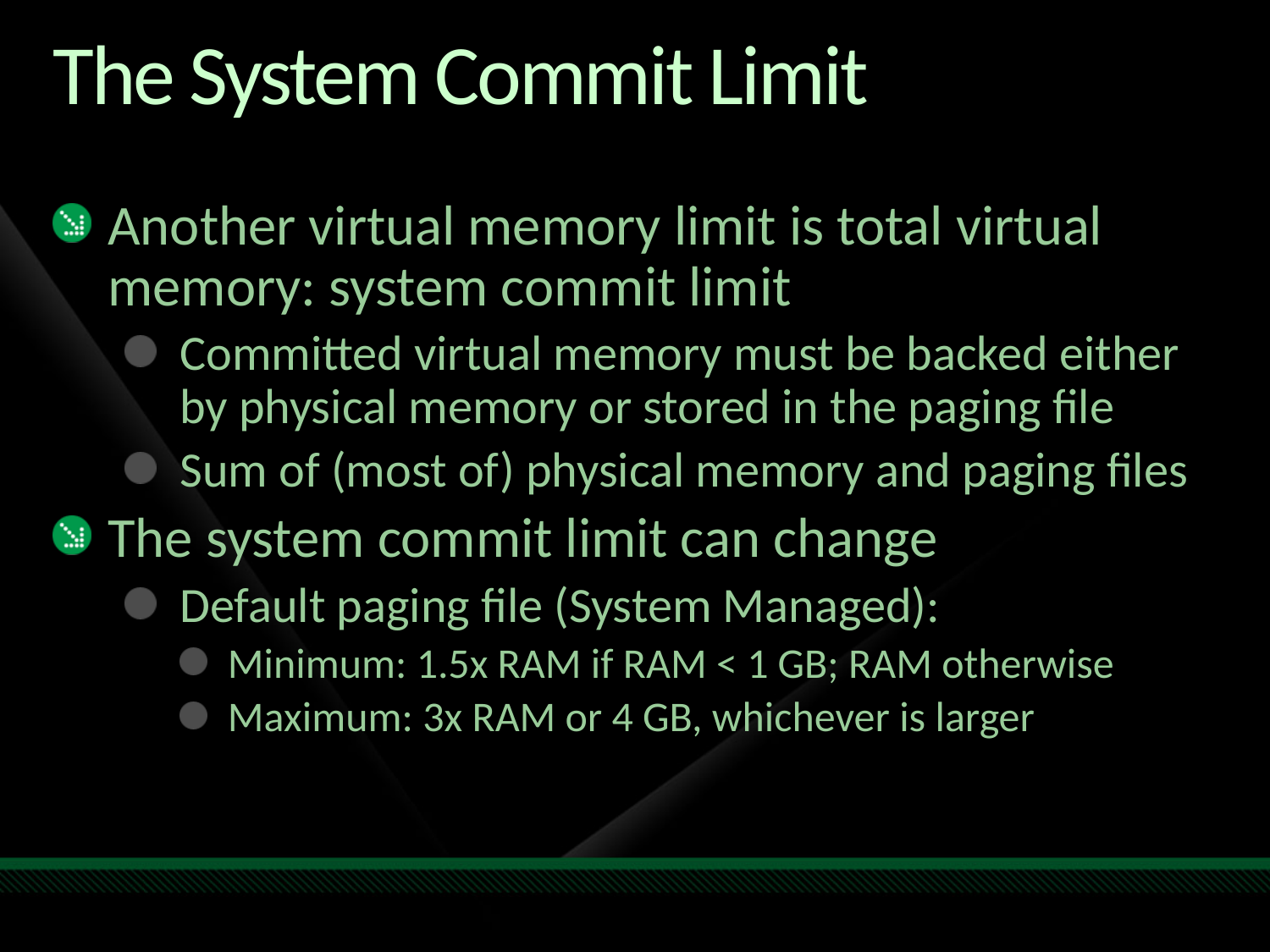

# The System Commit Limit
Another virtual memory limit is total virtual memory: system commit limit
Committed virtual memory must be backed either by physical memory or stored in the paging file
Sum of (most of) physical memory and paging files
The system commit limit can change
Default paging file (System Managed):
Minimum: 1.5x RAM if RAM < 1 GB; RAM otherwise
Maximum: 3x RAM or 4 GB, whichever is larger